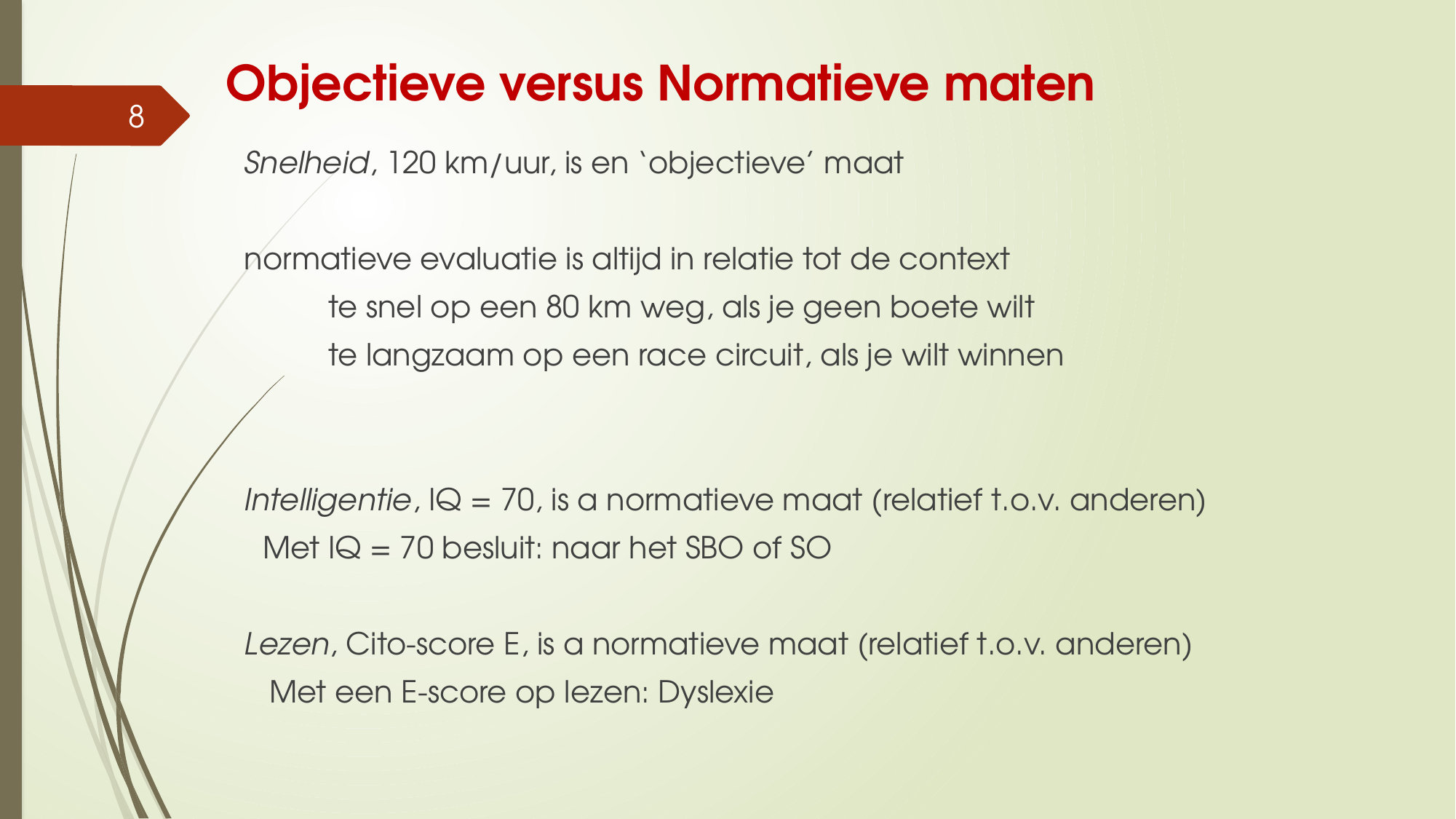

# Objectieve versus Normatieve maten
8
Snelheid, 120 km/uur, is en ‘objectieve’ maat

normatieve evaluatie is altijd in relatie tot de context
		te snel op een 80 km weg, als je geen boete wilt
		te langzaam op een race circuit, als je wilt winnen

Intelligentie, IQ = 70, is a normatieve maat (relatief t.o.v. anderen)
Met IQ = 70 besluit: naar het SBO of SO

Lezen, Cito-score E, is a normatieve maat (relatief t.o.v. anderen)
   Met een E-score op lezen: Dyslexie